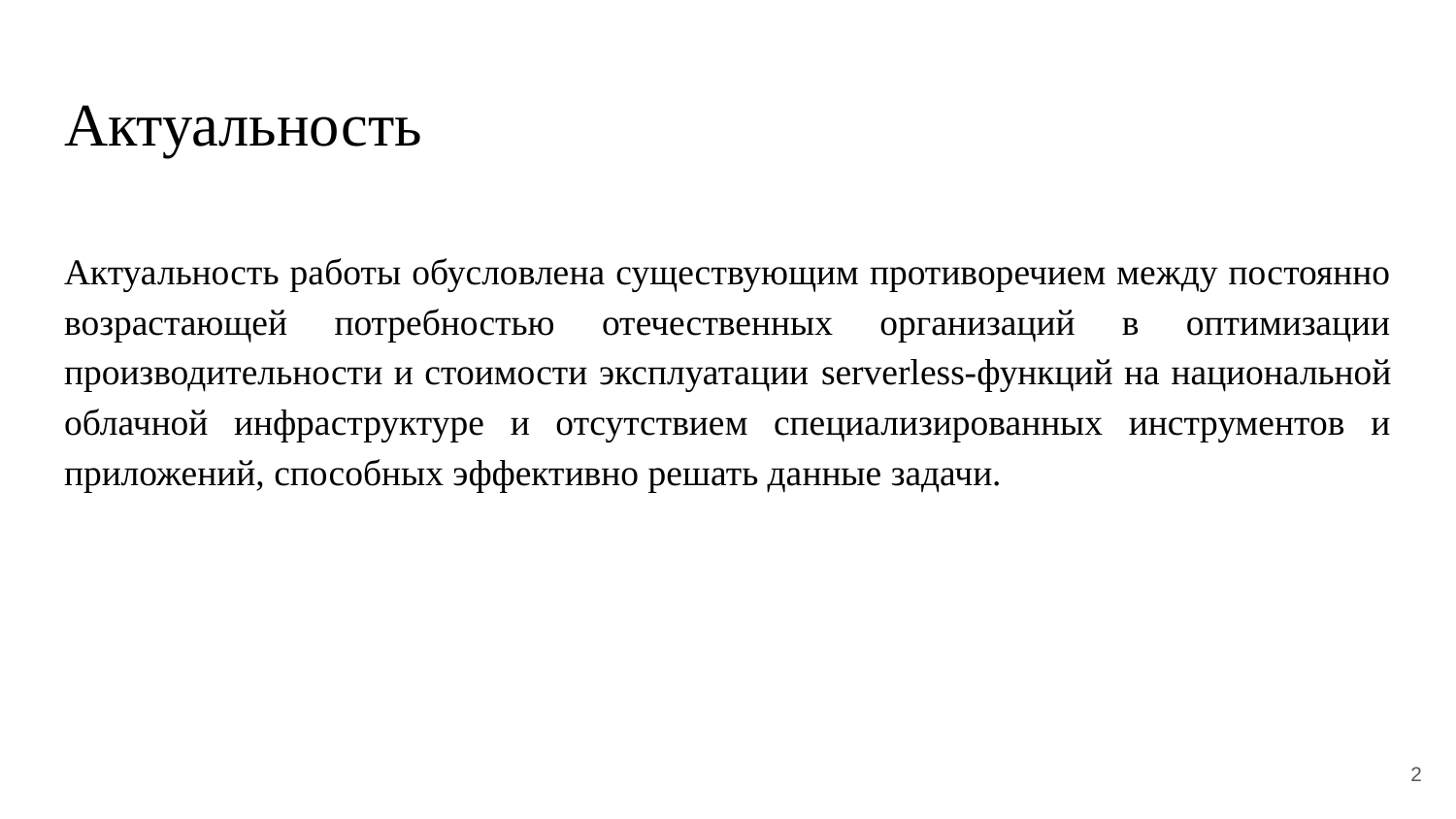

# Актуальность
Актуальность работы обусловлена существующим противоречием между постоянно возрастающей потребностью отечественных организаций в оптимизации производительности и стоимости эксплуатации serverless-функций на национальной облачной инфраструктуре и отсутствием специализированных инструментов и приложений, способных эффективно решать данные задачи.
2